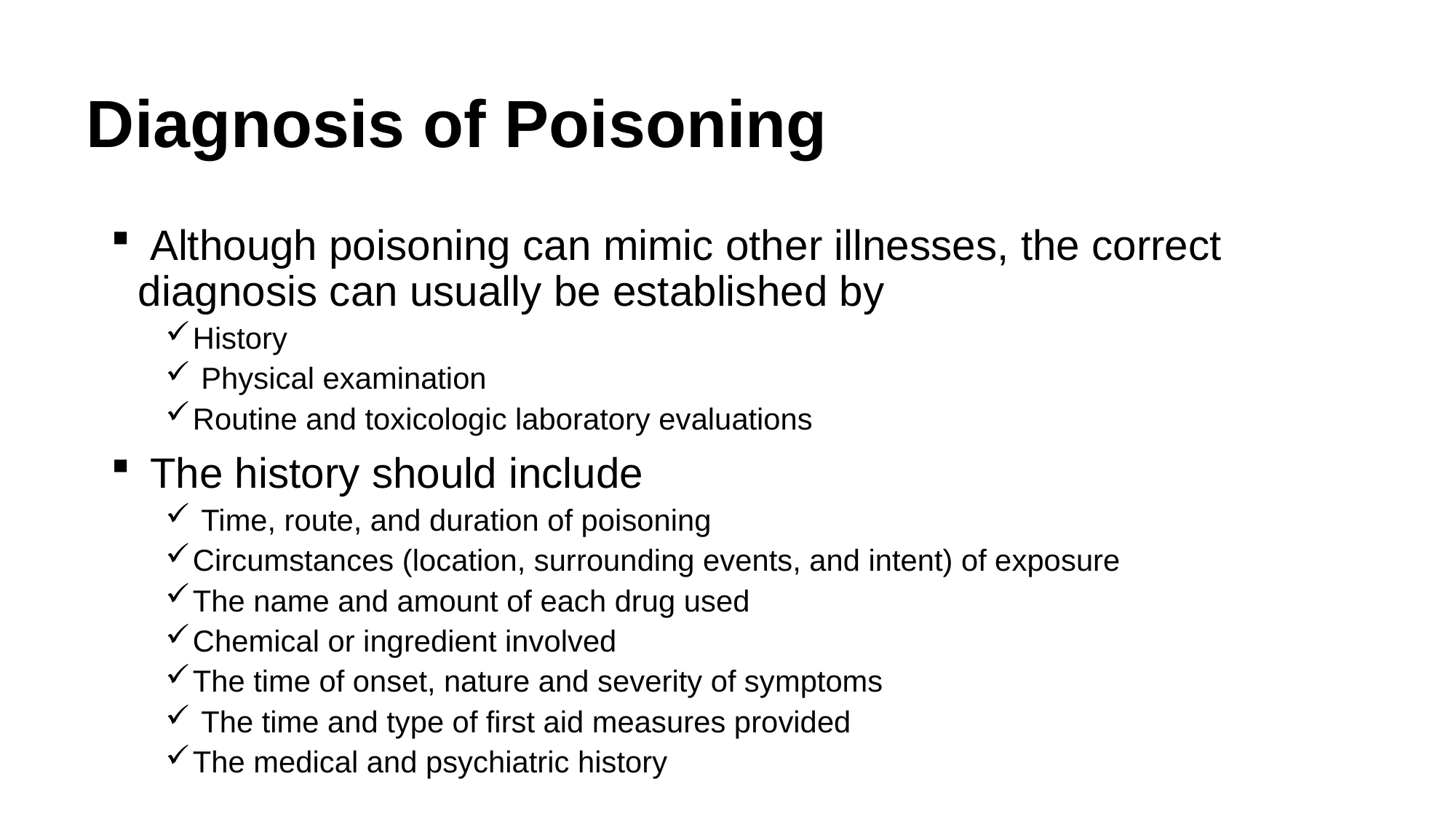

# Diagnosis of Poisoning
 Although poisoning can mimic other illnesses, the correct diagnosis can usually be established by
History
 Physical examination
Routine and toxicologic laboratory evaluations
 The history should include
 Time, route, and duration of poisoning
Circumstances (location, surrounding events, and intent) of exposure
The name and amount of each drug used
Chemical or ingredient involved
The time of onset, nature and severity of symptoms
 The time and type of first aid measures provided
The medical and psychiatric history